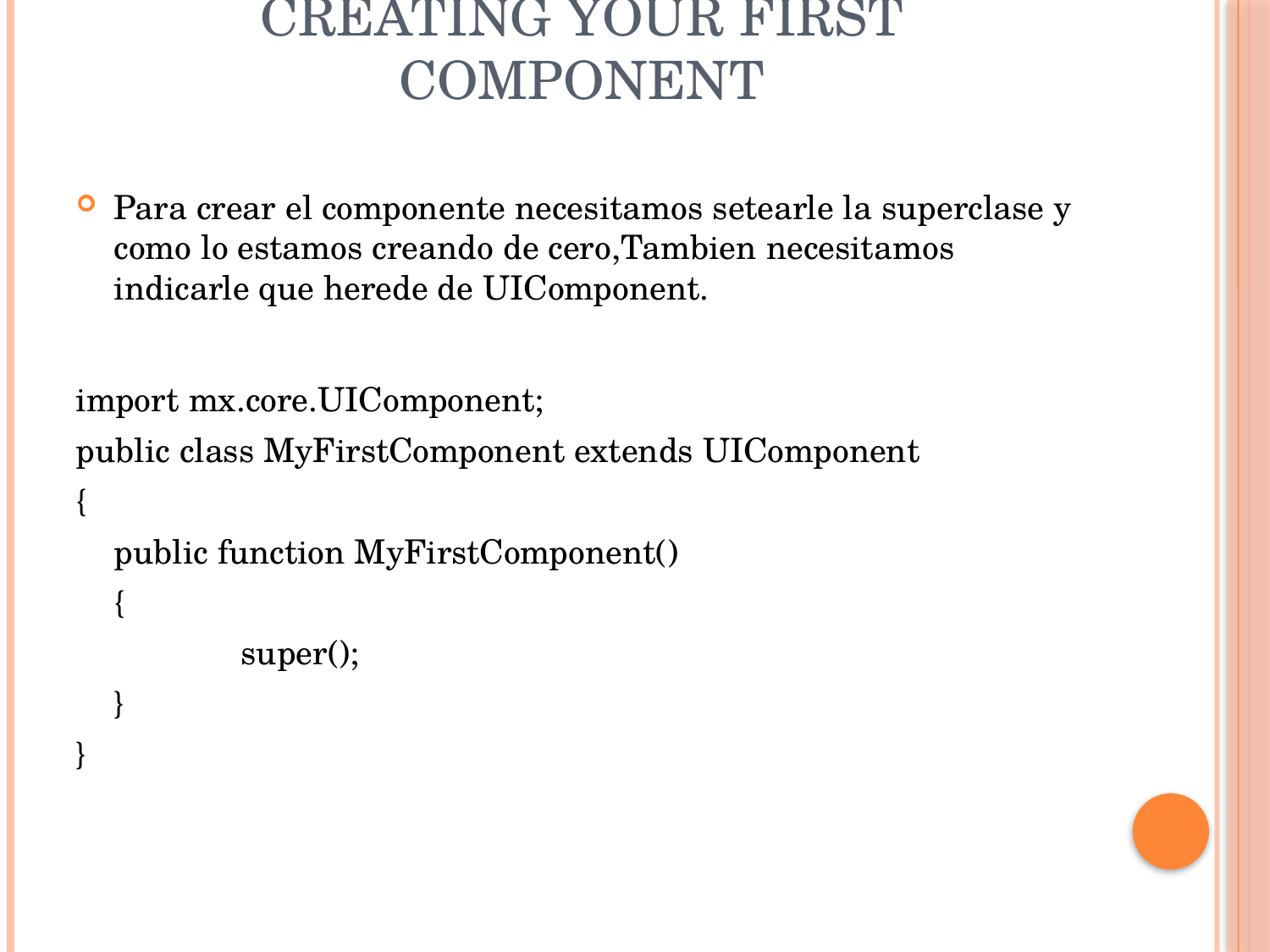

# Creating Your First Component
Para crear el componente necesitamos setearle la superclase y como lo estamos creando de cero,Tambien necesitamos indicarle que herede de UIComponent.

import mx.core.UIComponent;
public class MyFirstComponent extends UIComponent
{
	public function MyFirstComponent()
	{
		super();
	}
}